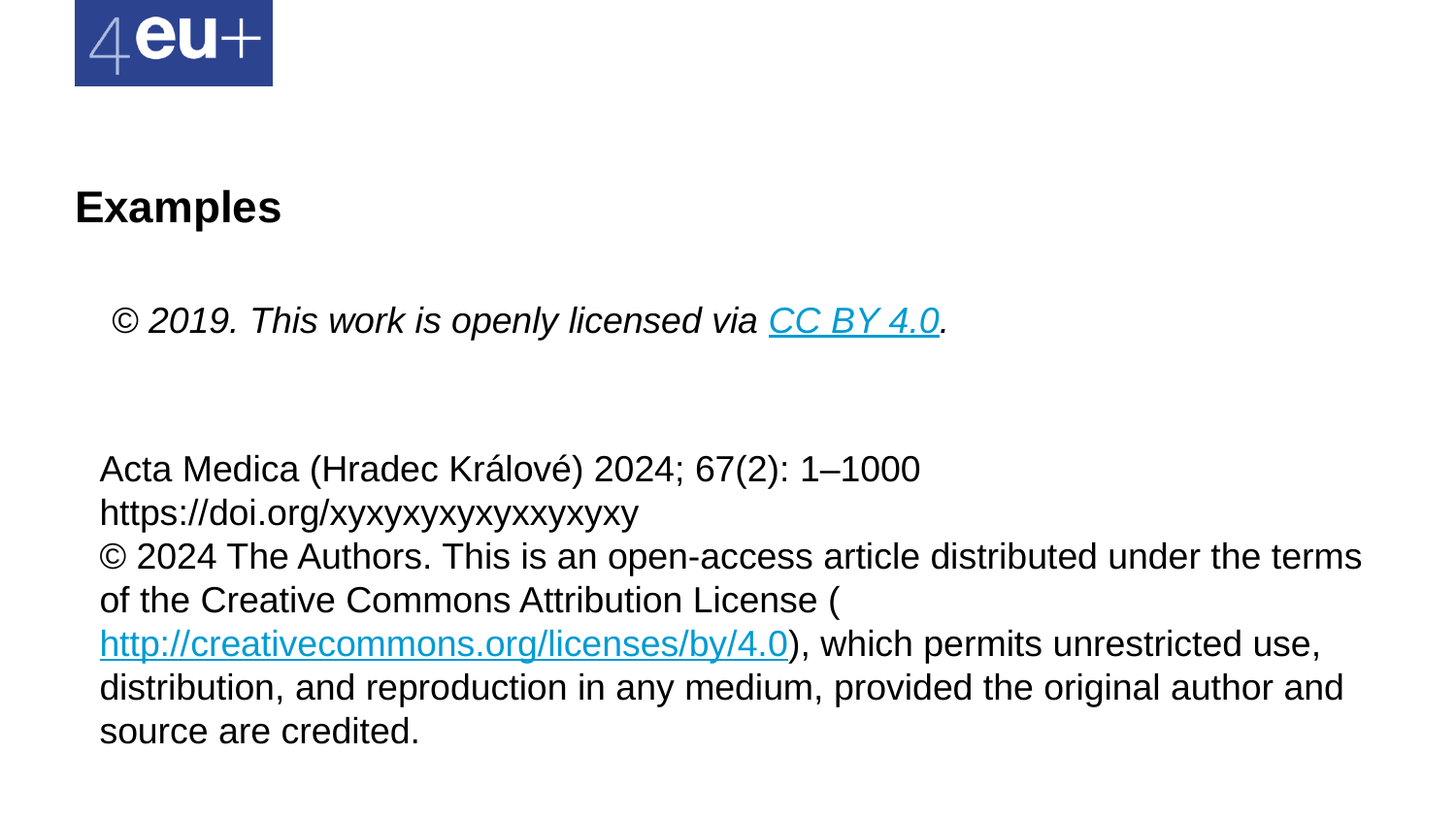

# Examples
© 2019. This work is openly licensed via CC BY 4.0.
Acta Medica (Hradec Králové) 2024; 67(2): 1–1000
https://doi.org/xyxyxyxyxyxxyxyxy
© 2024 The Authors. This is an open-access article distributed under the terms of the Creative Commons Attribution License (http://creativecommons.org/licenses/by/4.0), which permits unrestricted use, distribution, and reproduction in any medium, provided the original author and source are credited.